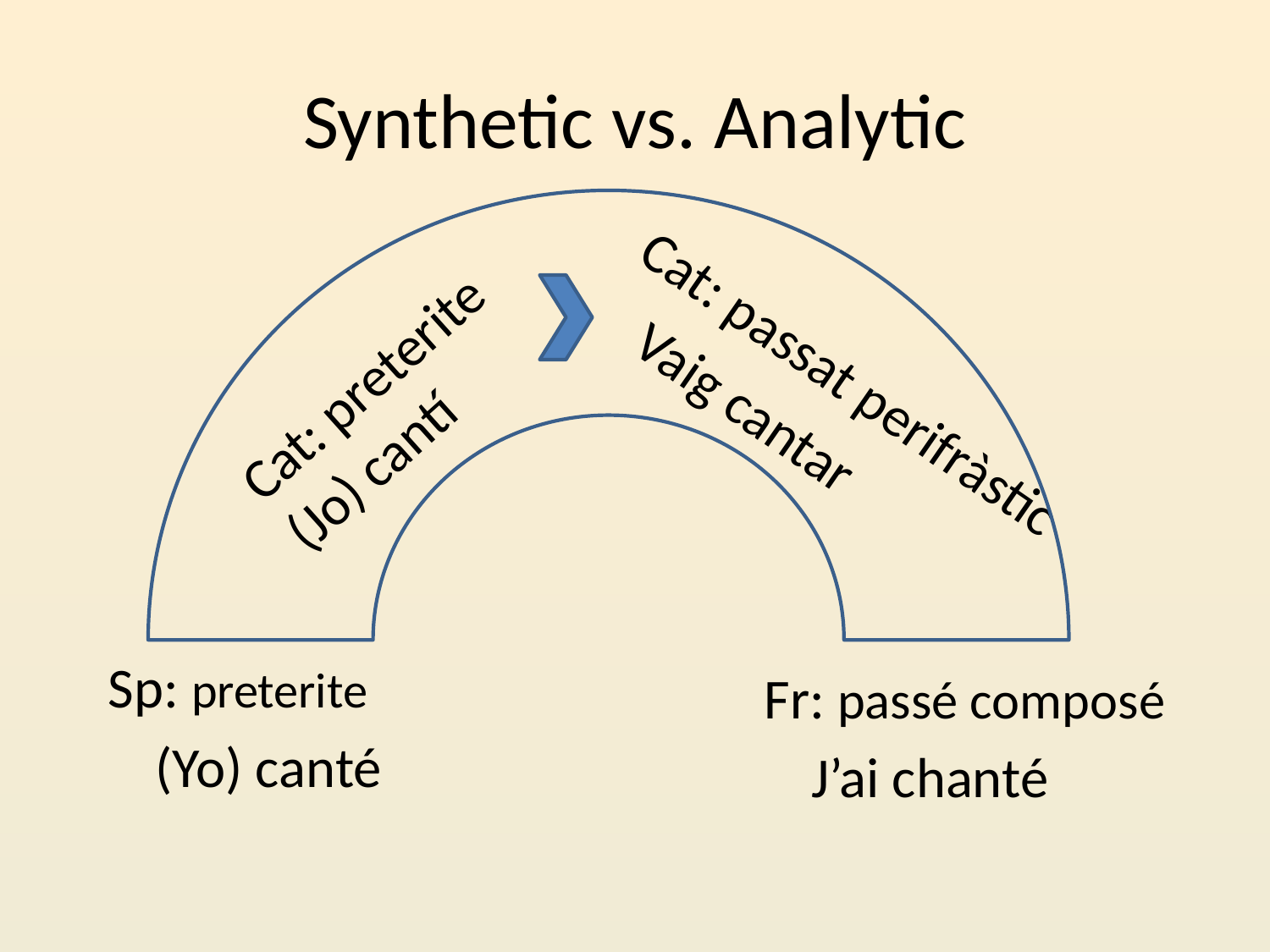

# Synthetic vs. Analytic

Cat: preterite (Jo) cantí
Cat: passat perifràstic
	Vaig cantar
Sp: preterite
	(Yo) canté

Fr: passé composé
	J’ai chanté